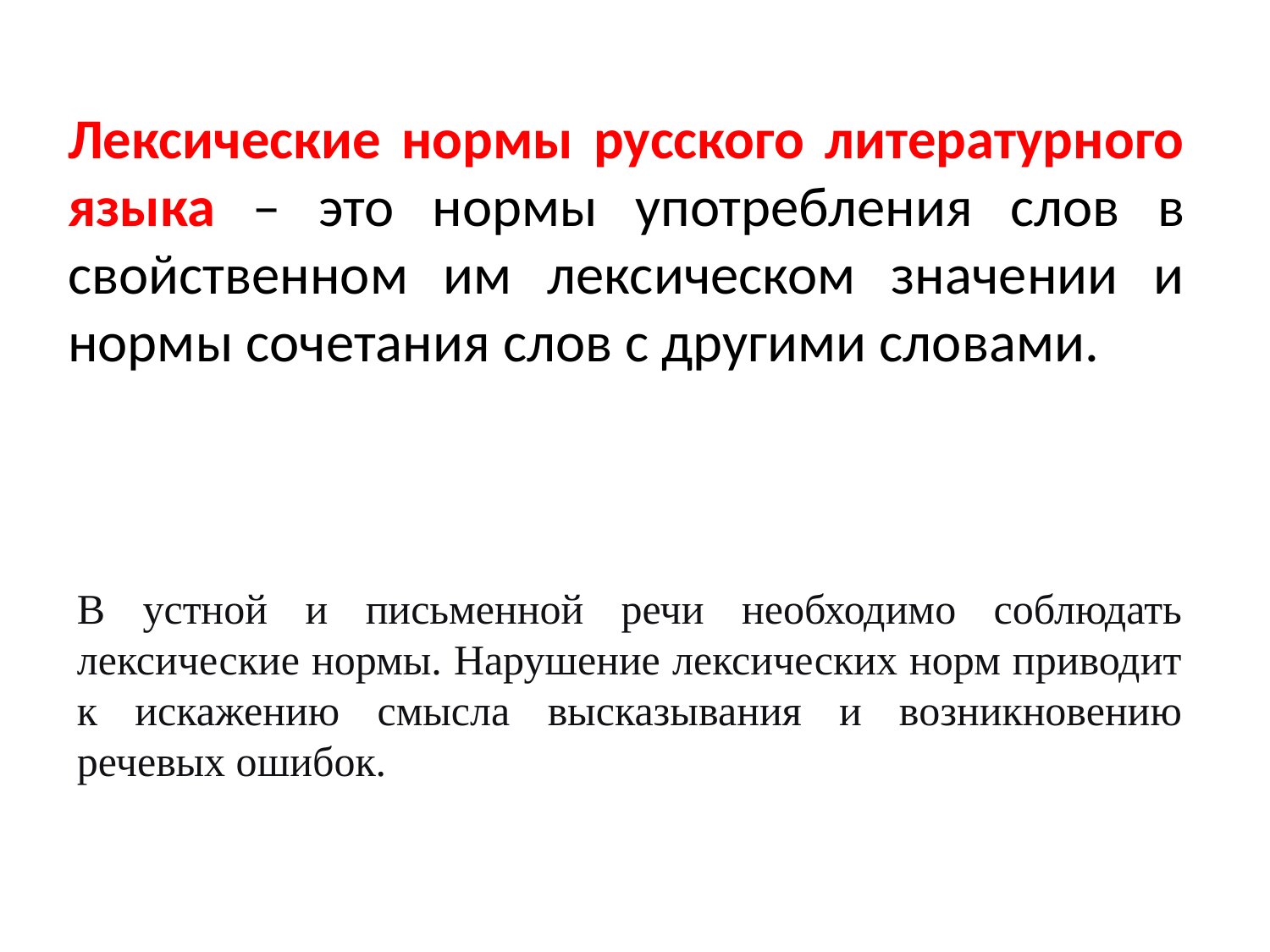

Лексические нормы русского литературного языка – это нормы употребления слов в свойственном им лексическом значении и нормы сочетания слов с другими словами.
В устной и письменной речи необходимо соблюдать лексические нормы. Нарушение лексических норм приводит к искажению смысла высказывания и возникновению речевых ошибок.